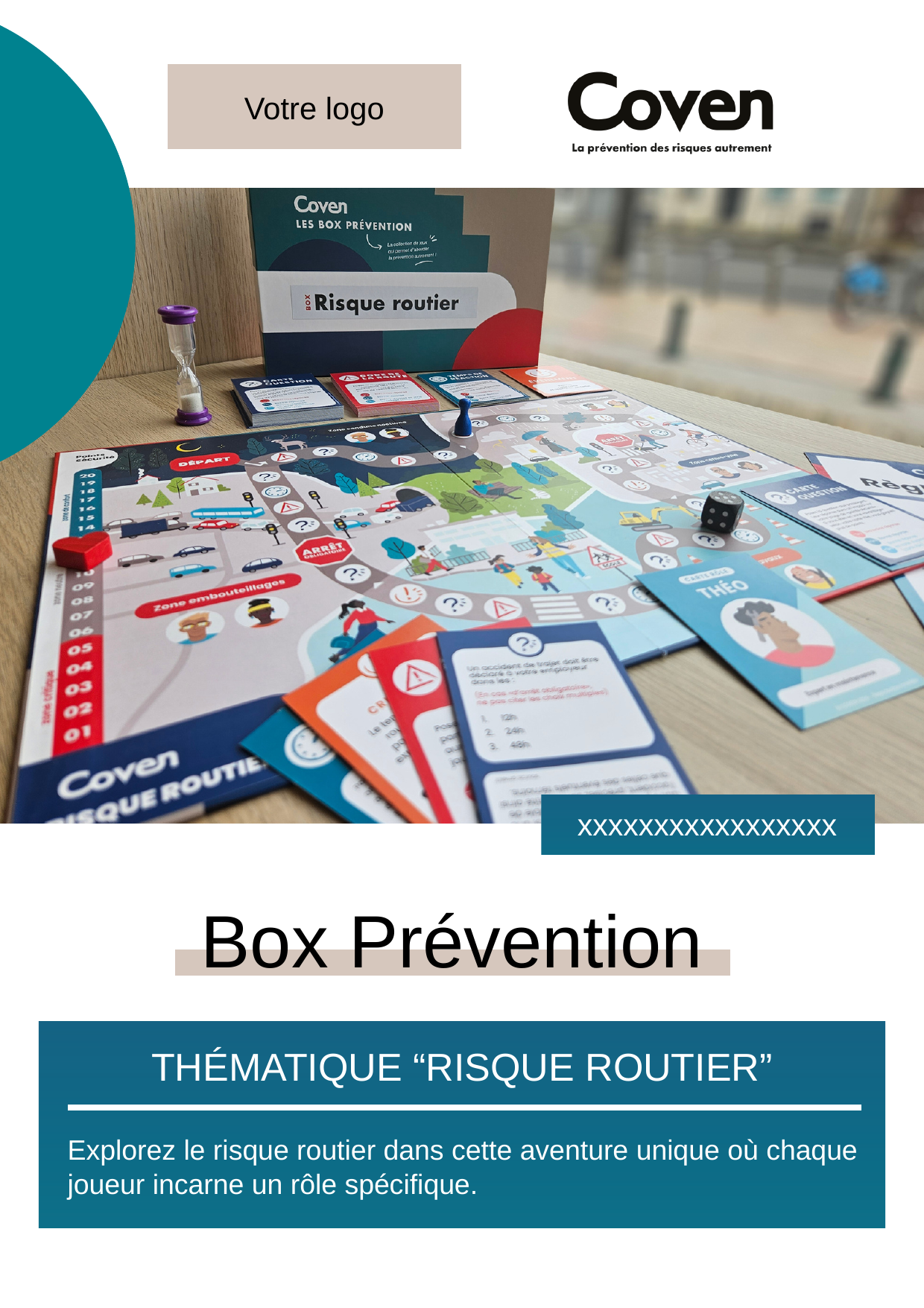

Votre logo

xxxxxxxxxxxxxxxxx
Box Prévention

THÉMATIQUE “RISQUE ROUTIER”

Explorez le risque routier dans cette aventure unique où chaque joueur incarne un rôle spécifique.